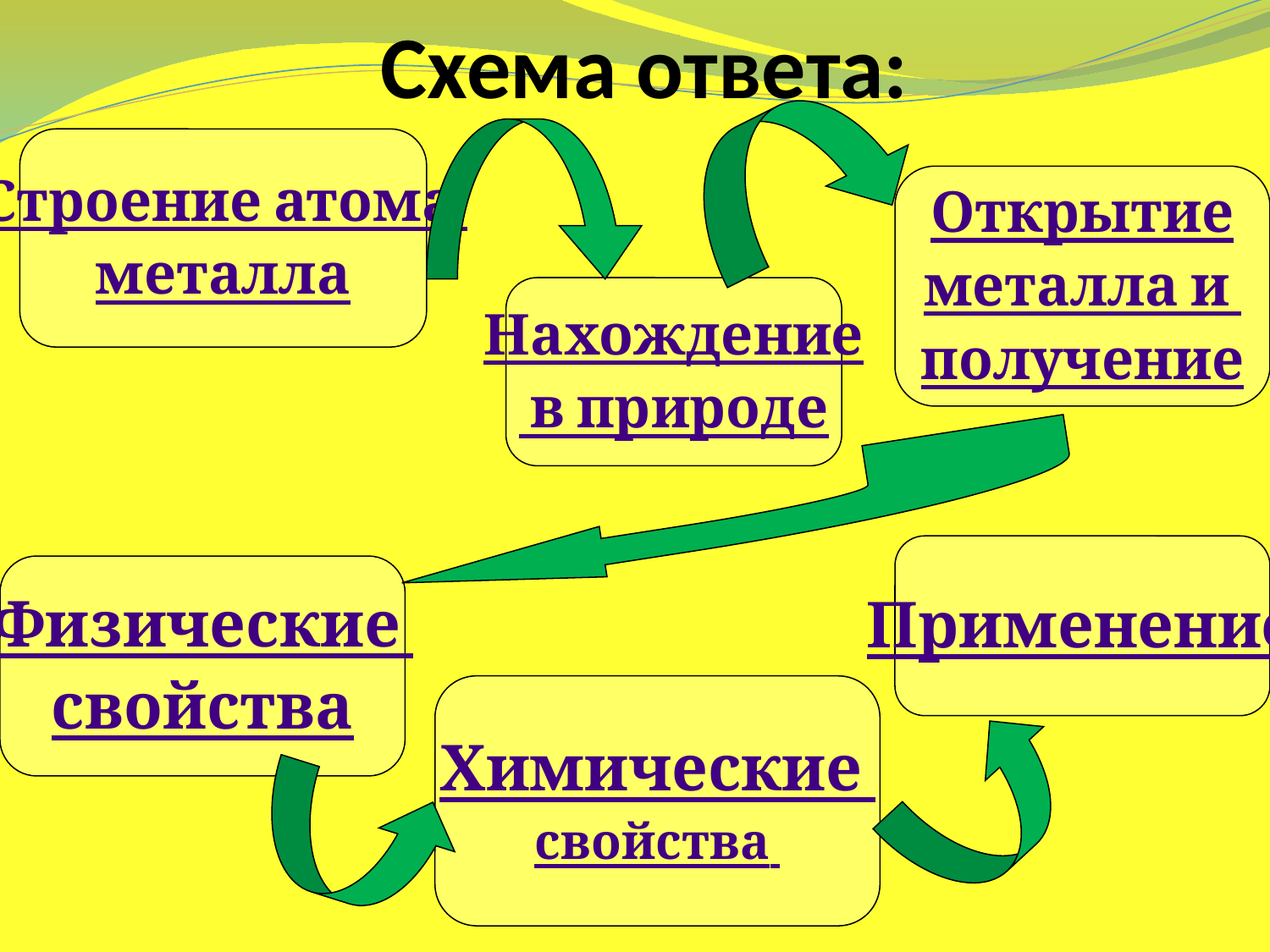

# Схема ответа:

Строение атома
металла
Открытие
металла и
получение
Нахождение
 в природе

Применение
Физические
свойства
Химические
свойства